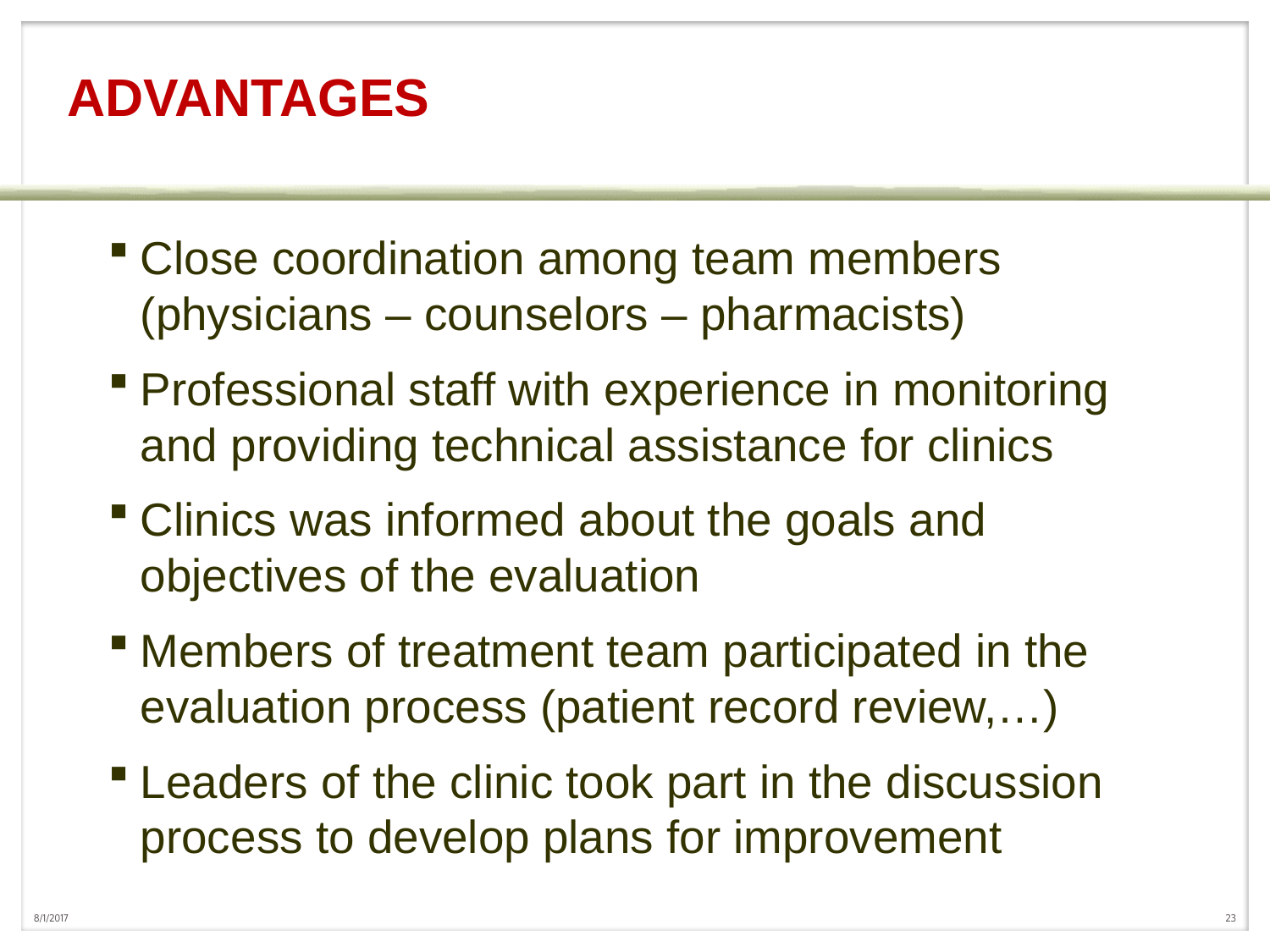

# ADVANTAGES
Close coordination among team members (physicians – counselors – pharmacists)
Professional staff with experience in monitoring and providing technical assistance for clinics
Clinics was informed about the goals and objectives of the evaluation
Members of treatment team participated in the evaluation process (patient record review,…)
Leaders of the clinic took part in the discussion process to develop plans for improvement
8/1/2017
23